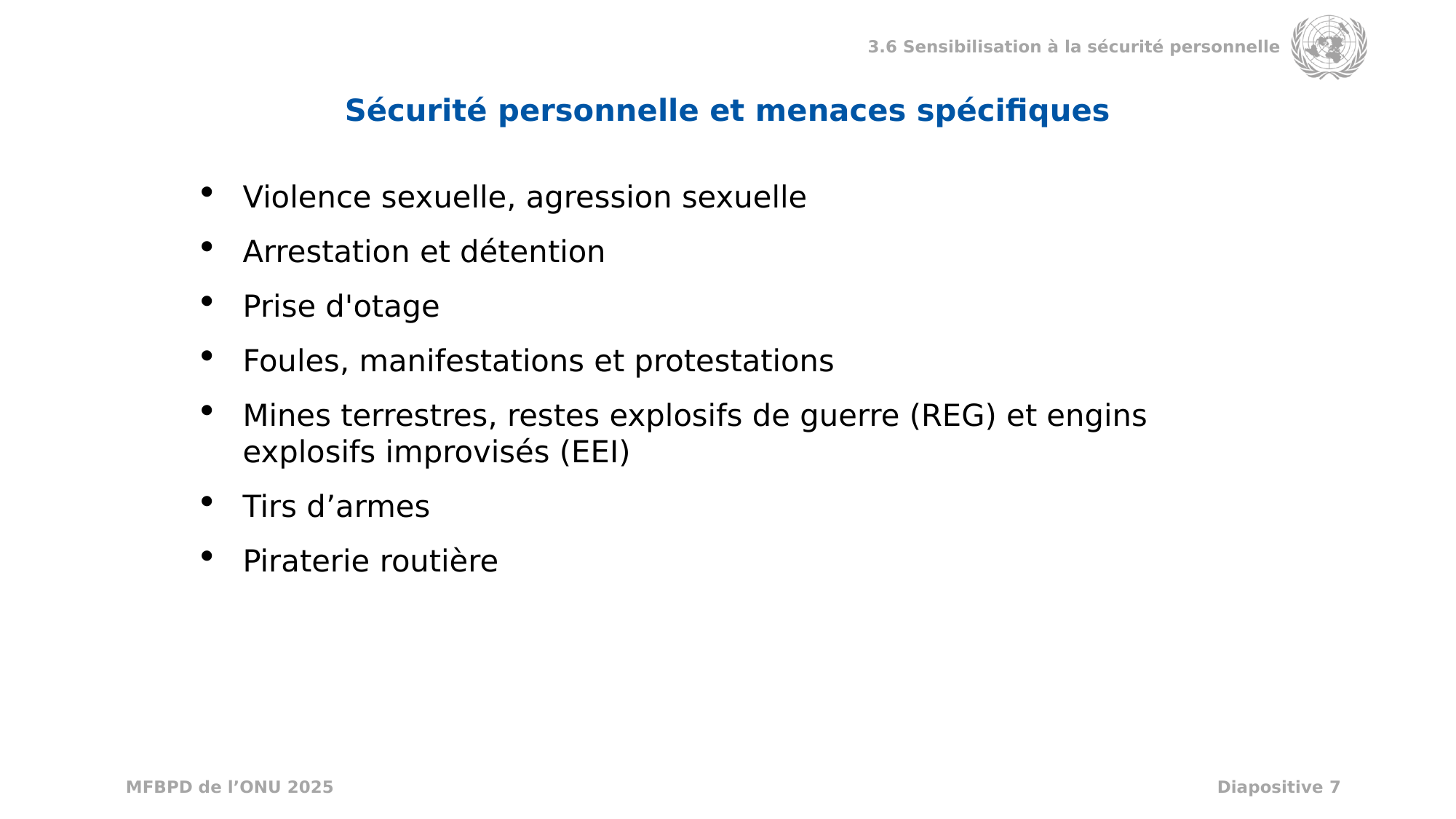

Sécurité personnelle et menaces spécifiques
Violence sexuelle, agression sexuelle
Arrestation et détention
Prise d'otage
Foules, manifestations et protestations
Mines terrestres, restes explosifs de guerre (REG) et engins explosifs improvisés (EEI)
Tirs d’armes
Piraterie routière